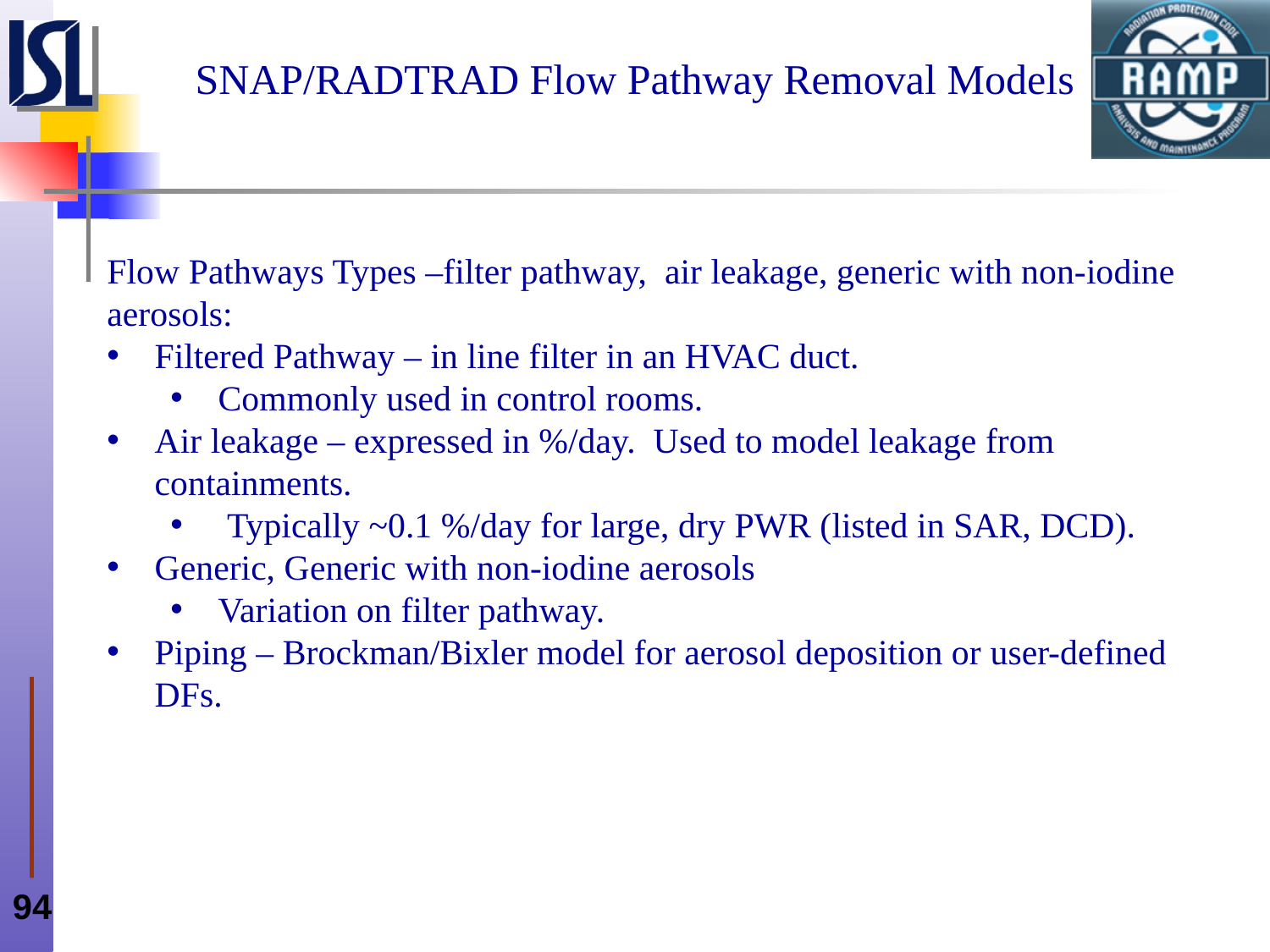

# SNAP/RADTRAD Flow Pathway Removal Models
Flow Pathways Types –filter pathway,  air leakage, generic with non-iodine aerosols:
Filtered Pathway – in line filter in an HVAC duct.
Commonly used in control rooms.
Air leakage – expressed in %/day.  Used to model leakage from containments.
 Typically ~0.1 %/day for large, dry PWR (listed in SAR, DCD).
Generic, Generic with non-iodine aerosols
Variation on filter pathway.
Piping – Brockman/Bixler model for aerosol deposition or user-defined DFs.